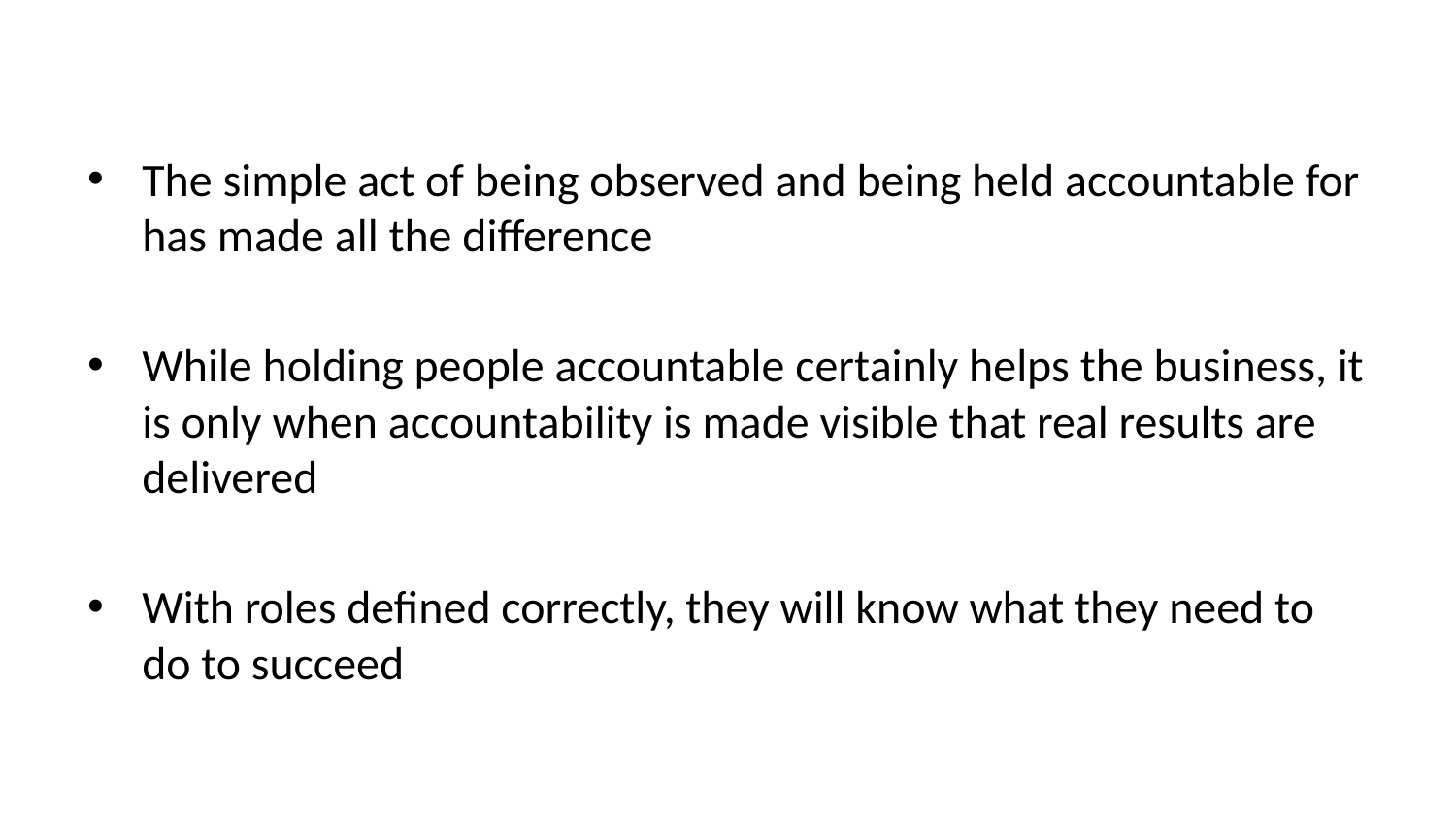

The simple act of being observed and being held accountable for has made all the difference

While holding people accountable certainly helps the business, it is only when accountability is made visible that real results are delivered

With roles defined correctly, they will know what they need to do to succeed